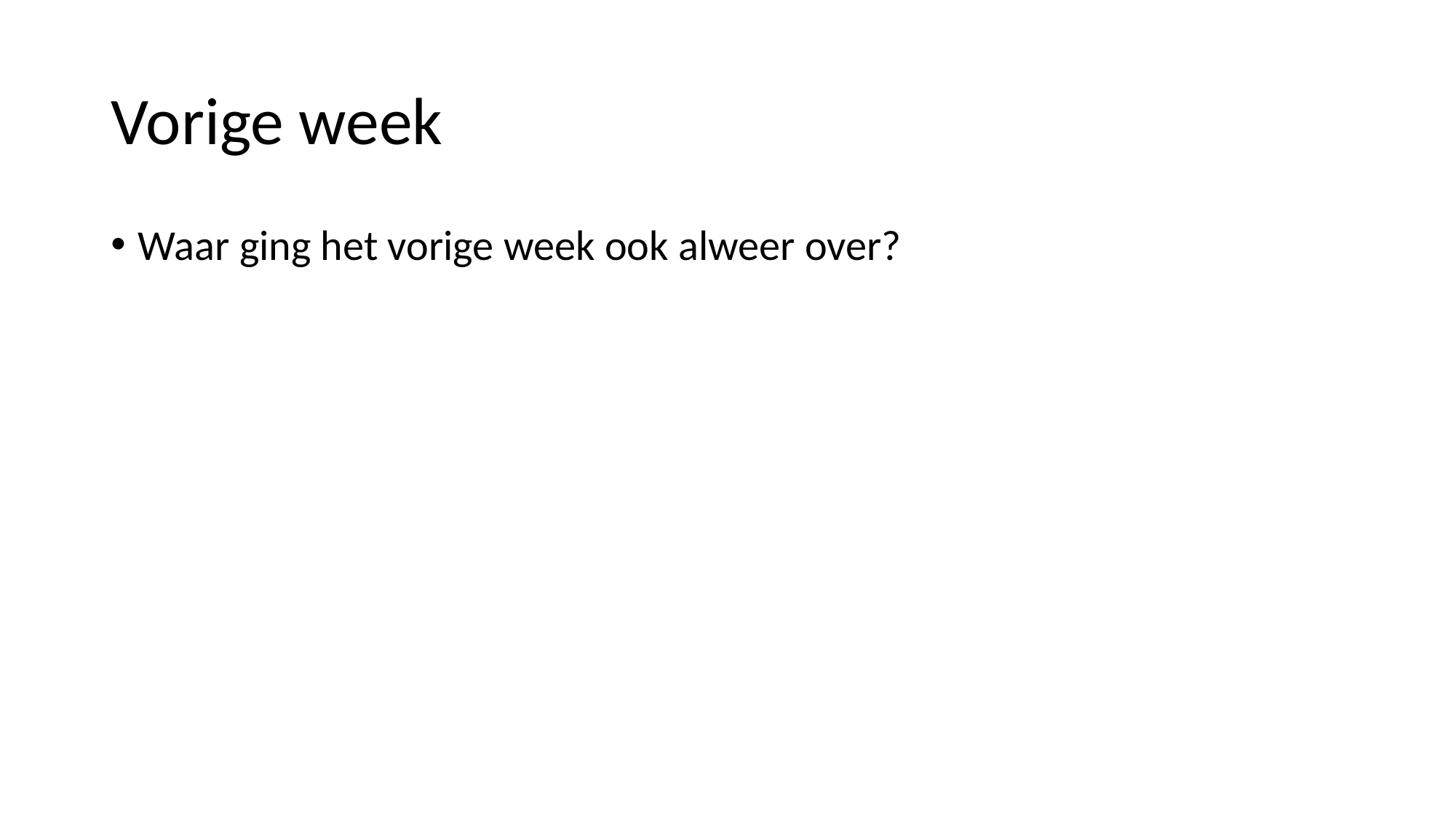

# Vorige week
Waar ging het vorige week ook alweer over?